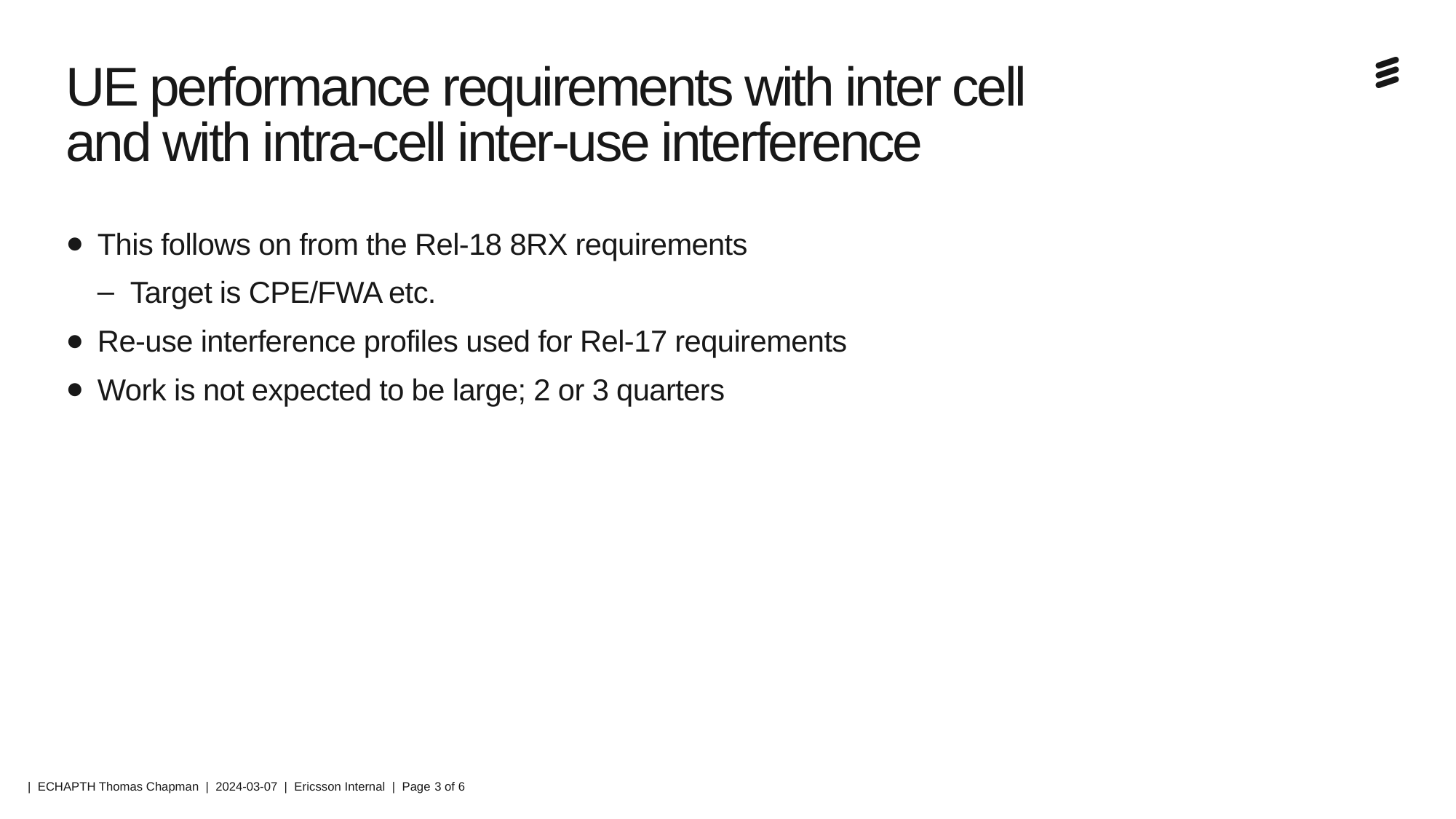

# UE performance requirements with inter cell and with intra-cell inter-use interference
This follows on from the Rel-18 8RX requirements
Target is CPE/FWA etc.
Re-use interference profiles used for Rel-17 requirements
Work is not expected to be large; 2 or 3 quarters